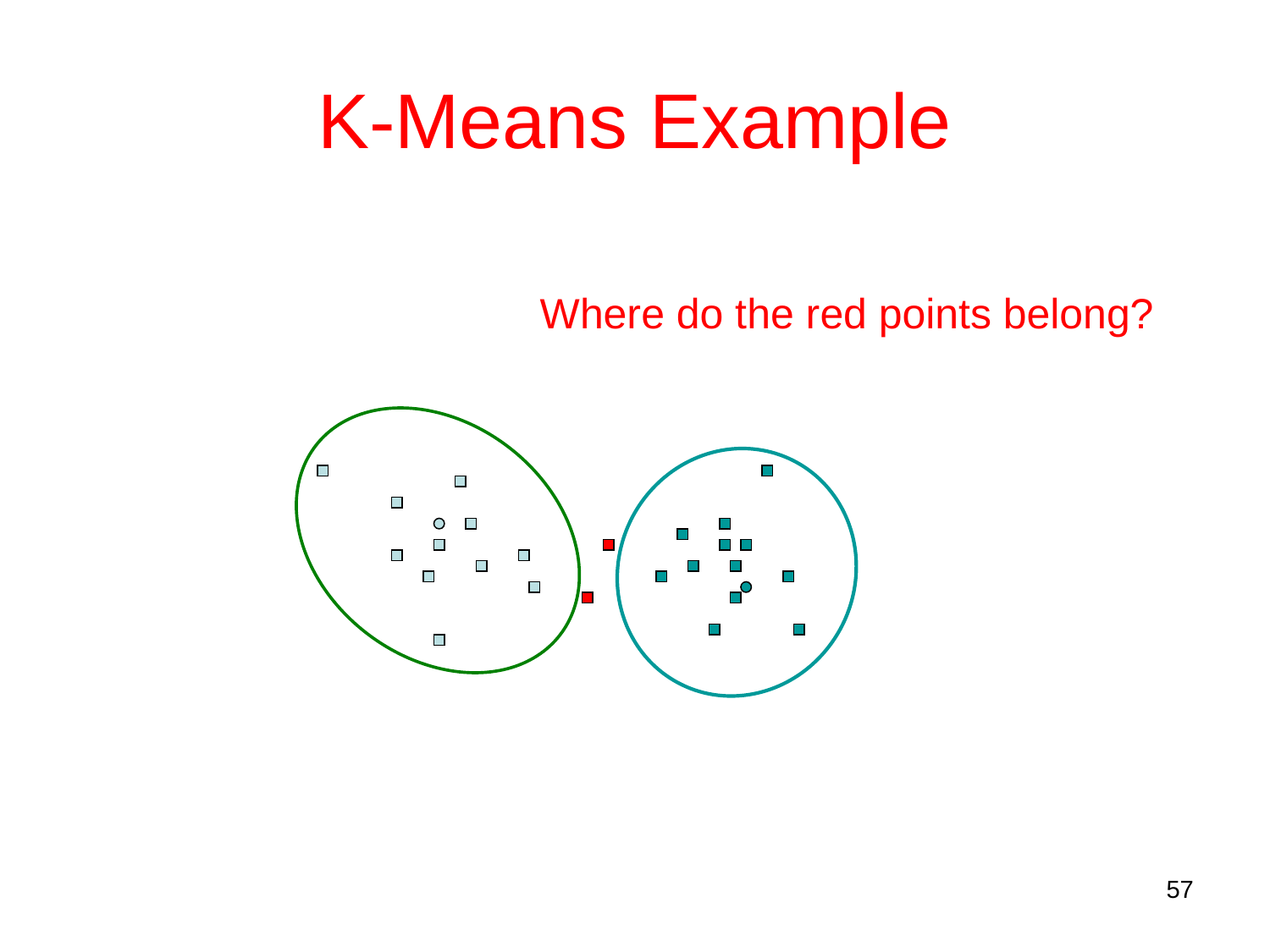

# K-Means Example
Where do the red points belong?

57